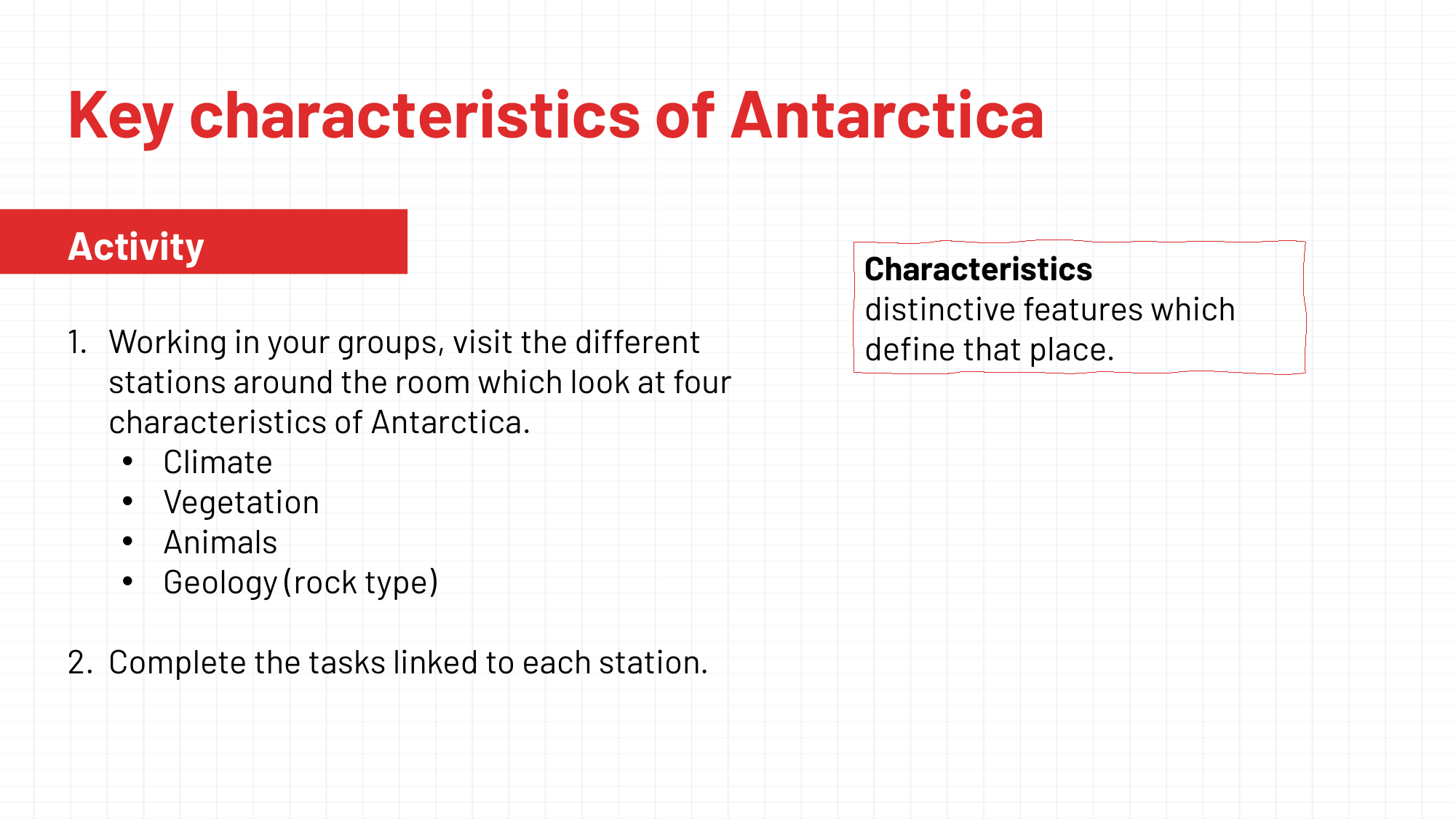

# Key characteristics of Antarctica

Activity
Characteristics
distinctive features which define that place. ​
Working in your groups, visit the different stations around the room which look at four characteristics of Antarctica. ​
Climate ​
Vegetation​
Animals ​
Geology (rock type) ​
Complete the tasks linked to each station. ​